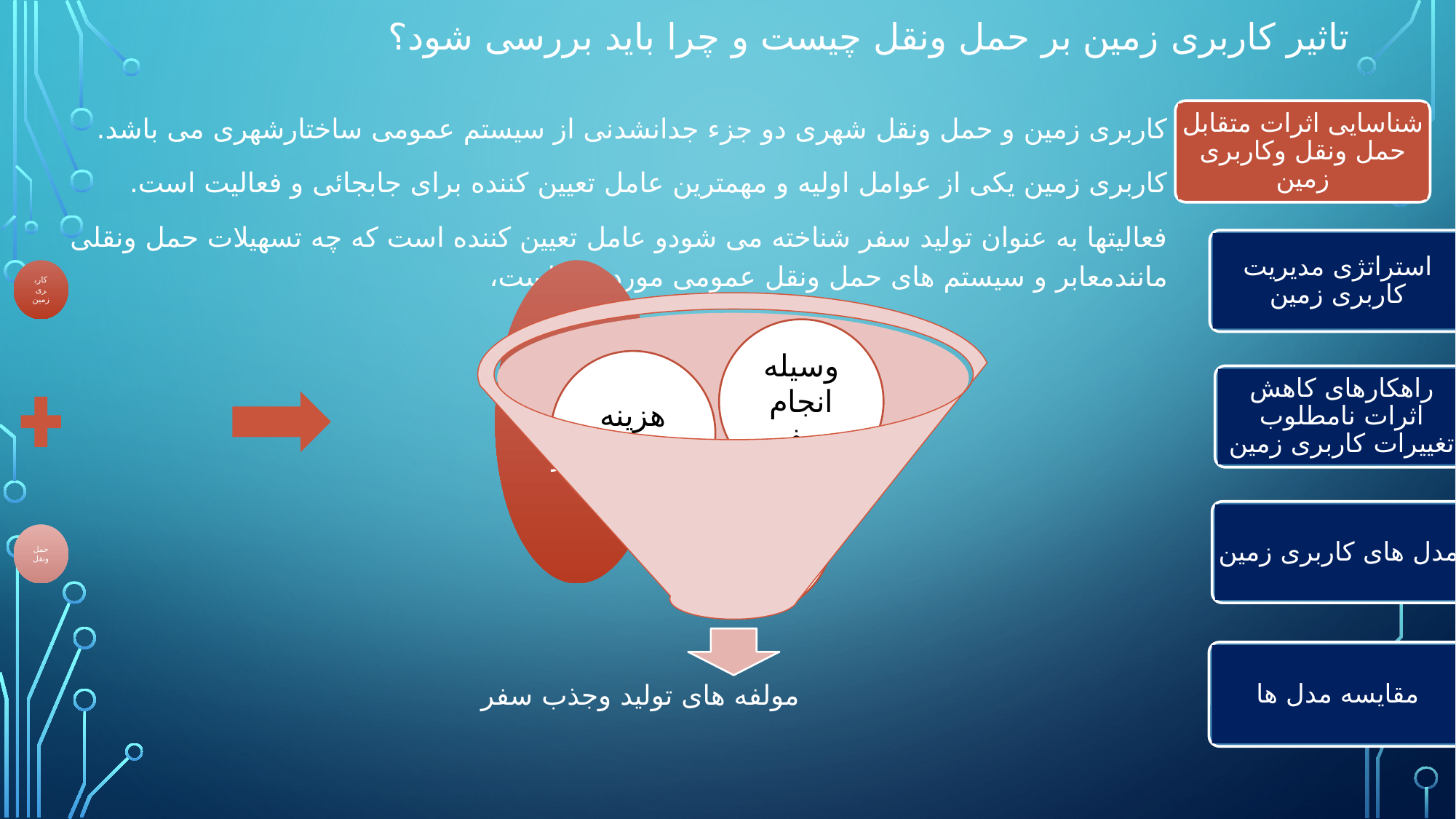

# تاثیر کاربری زمین بر حمل ونقل چیست و چرا باید بررسی شود؟
کاربری زمین و حمل ونقل شهری دو جزء جدانشدنی از سیستم عمومی ساختارشهری می باشد.
کاربری زمین یکی از عوامل اولیه و مهمترین عامل تعیین کننده برای جابجائی و فعالیت است.
فعالیتها به عنوان تولید سفر شناخته می شودو عامل تعیین کننده است که چه تسهیلات حمل ونقلی مانندمعابر و سیستم های حمل ونقل عمومی مورد نیاز است،

شناسایی اثرات متقابل حمل ونقل وکاربری زمین

استراتژی مدیریت کاربری زمین
کاربری زمین
حمل ونقل
شهر
وسیله انجام سفر
مسافت سفر

راهکارهای کاهش اثرات نامطلوب تغییرات کاربری زمین

مدل های کاربری زمین

مقایسه مدل ها
مولفه های تولید وجذب سفر